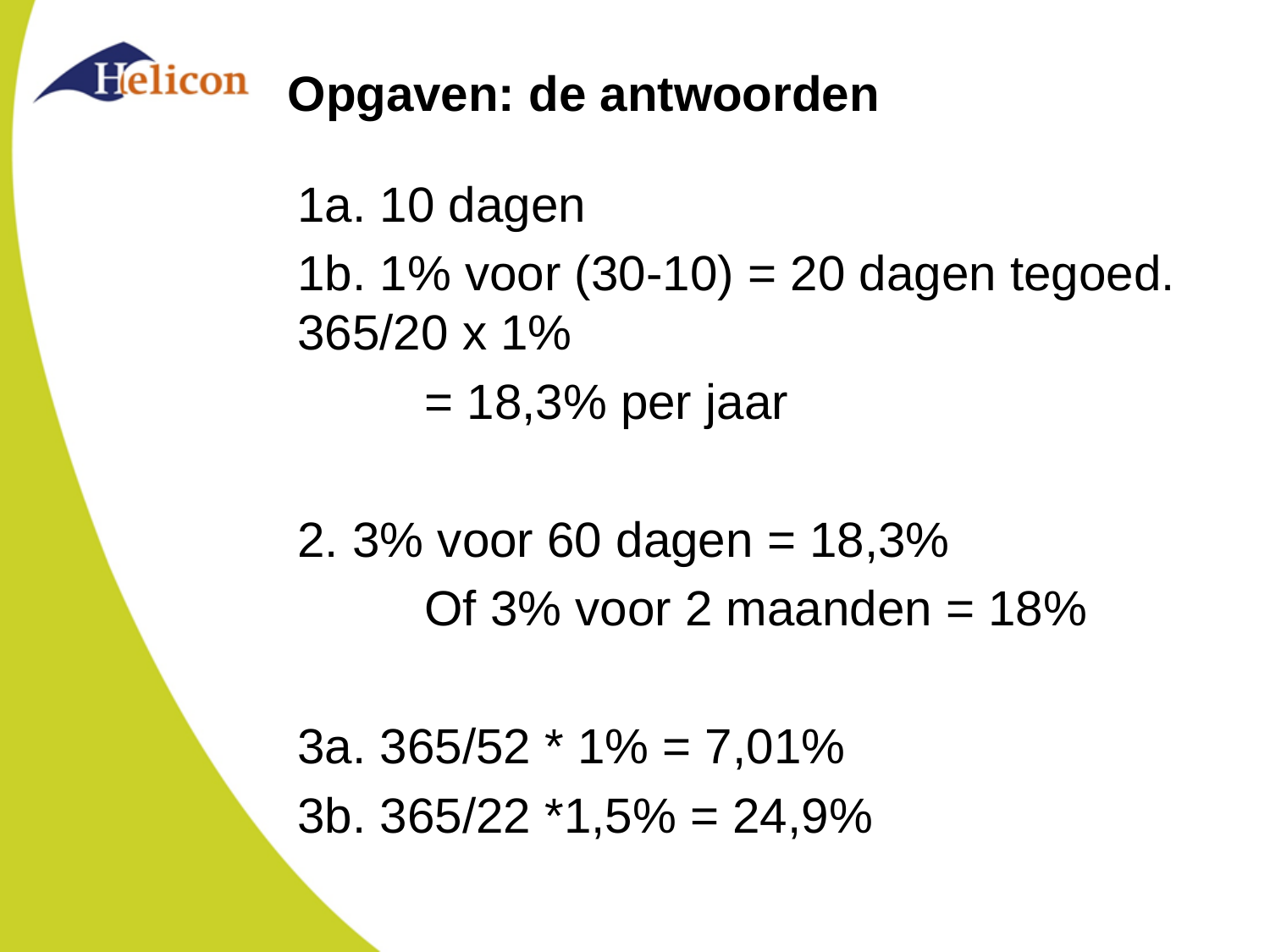

# Opgaven: de antwoorden
1a. 10 dagen
1b. 1% voor (30-10) = 20 dagen tegoed. 365/20 x 1%
	= 18,3% per jaar

2. 3% voor 60 dagen = 18,3%
	Of 3% voor 2 maanden = 18%

3a. 365/52 * 1% = 7,01%
3b. 365/22 *1,5% = 24,9%